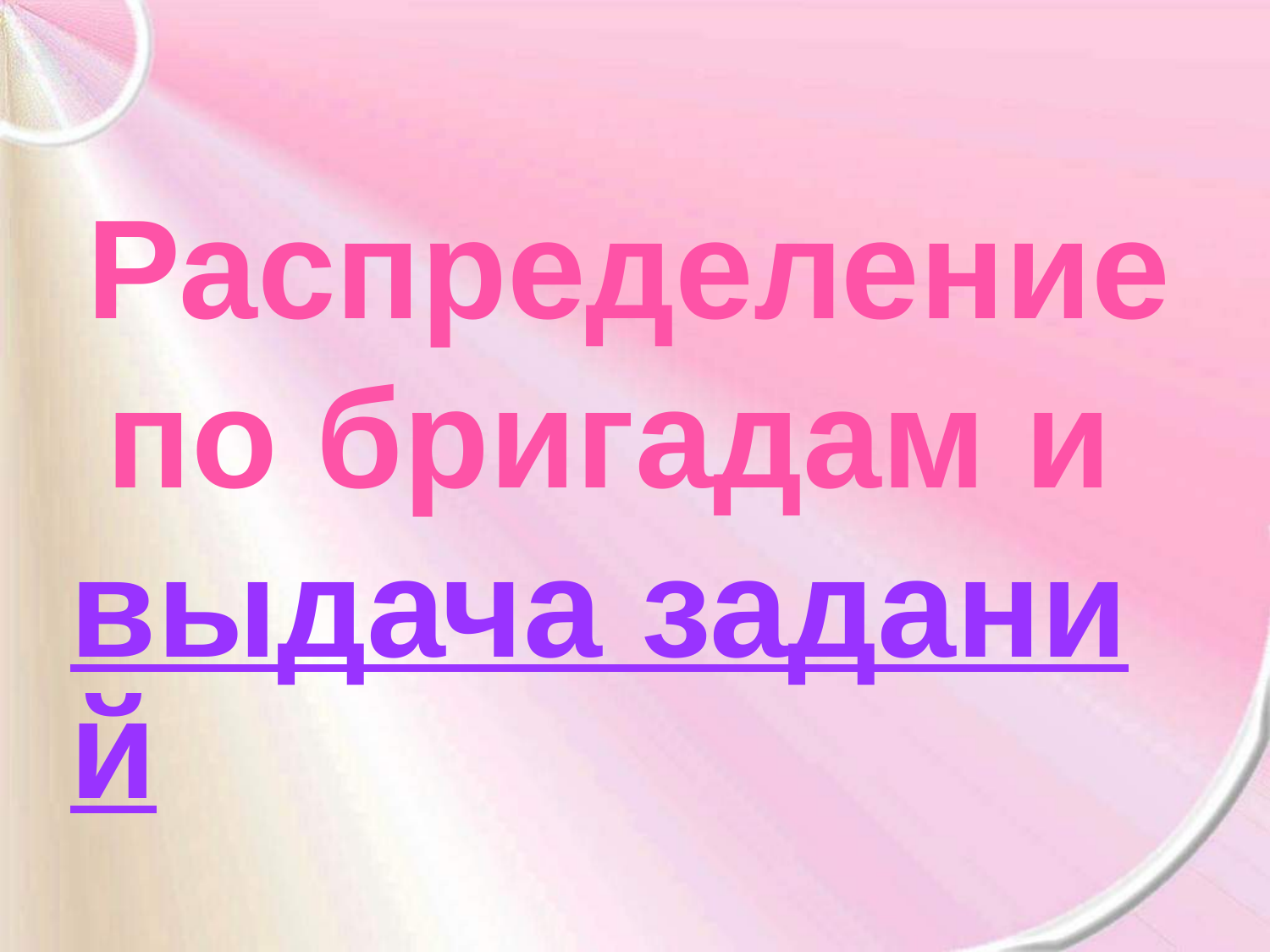

# Распределение по бригадам и выдача заданий